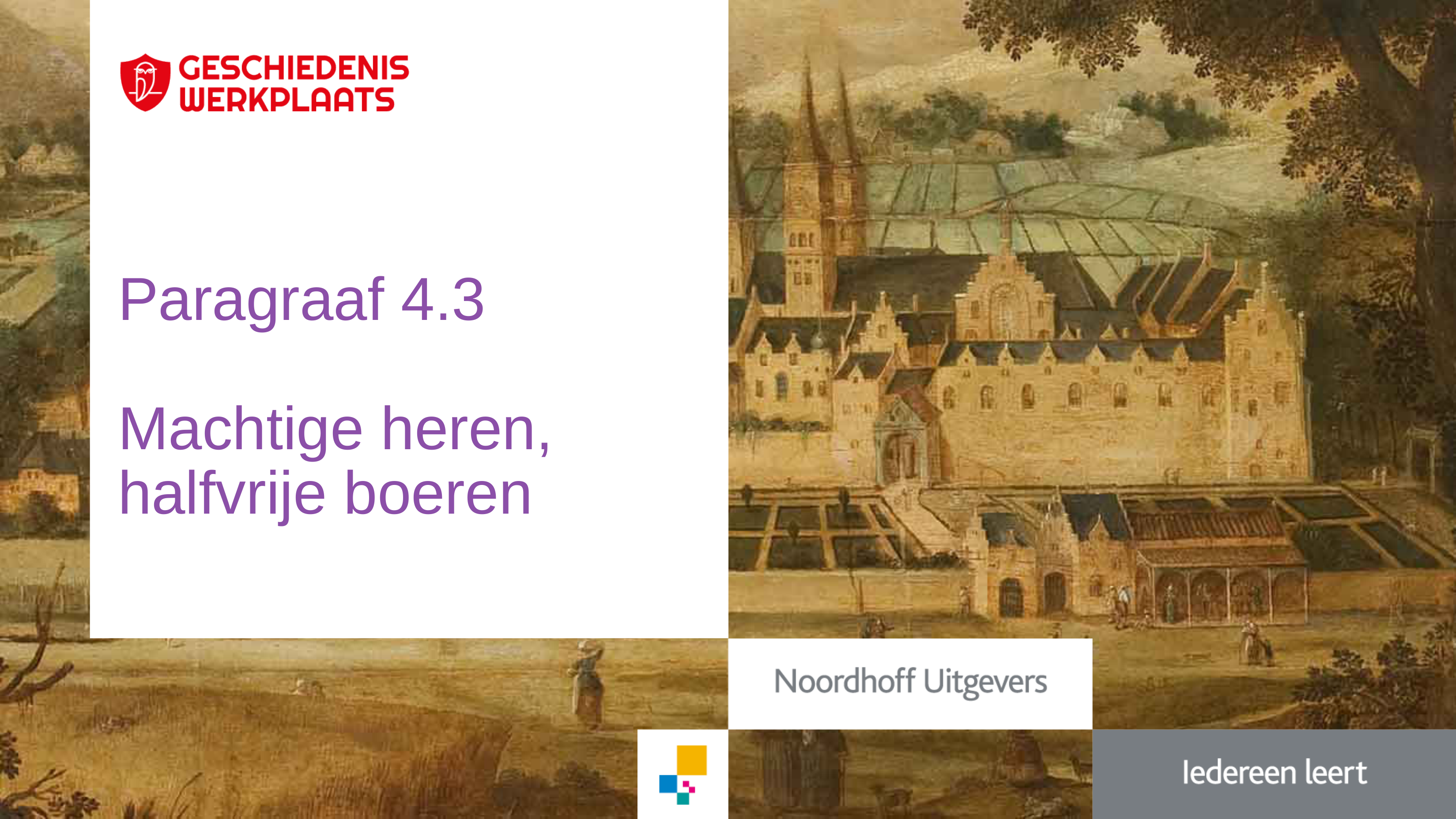

# Paragraaf 4.3 Machtige heren, halfvrije boeren